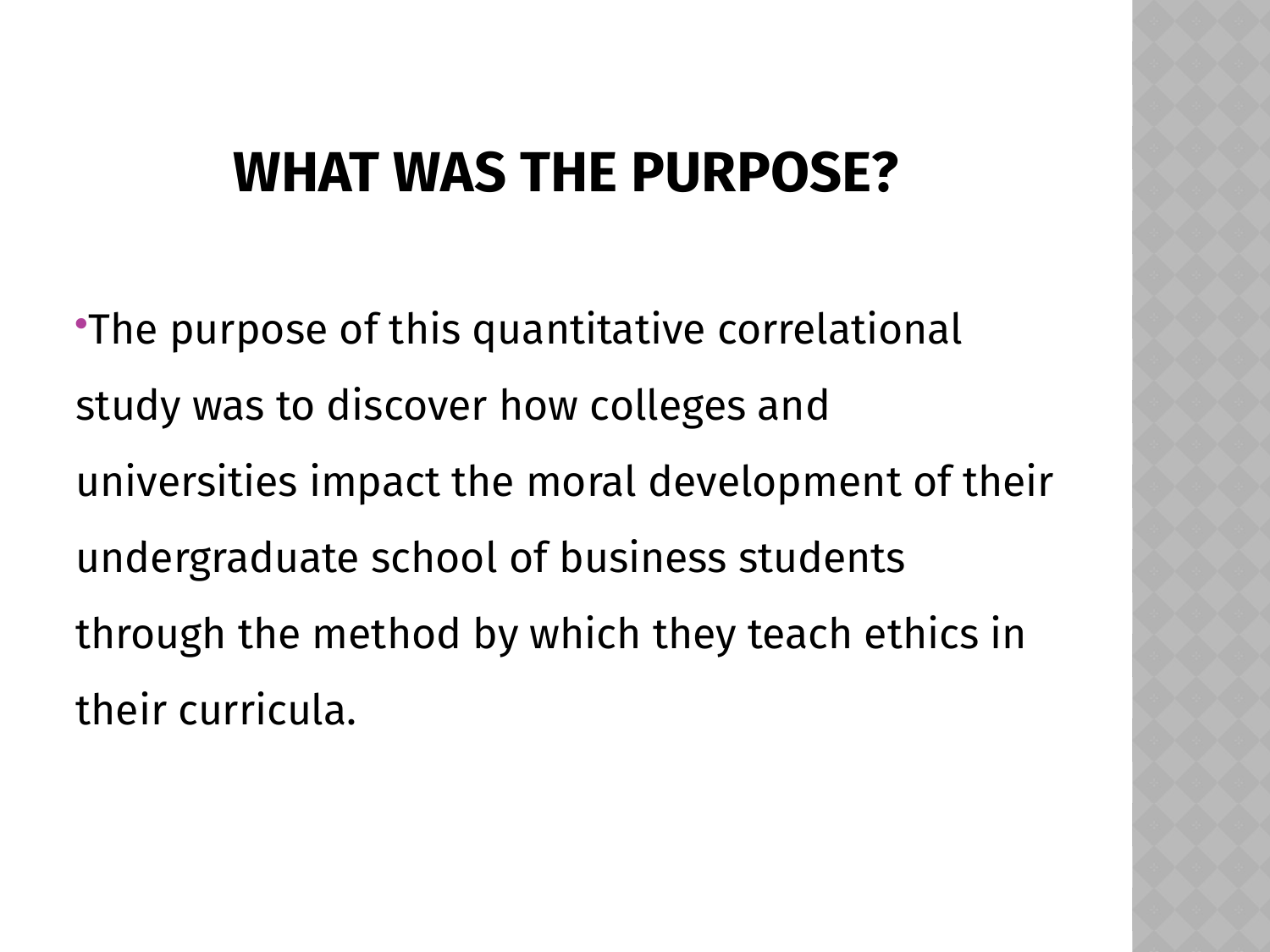

# What was the Purpose?

The purpose of this quantitative correlational study was to discover how colleges and universities impact the moral development of their undergraduate school of business students through the method by which they teach ethics in their curricula.